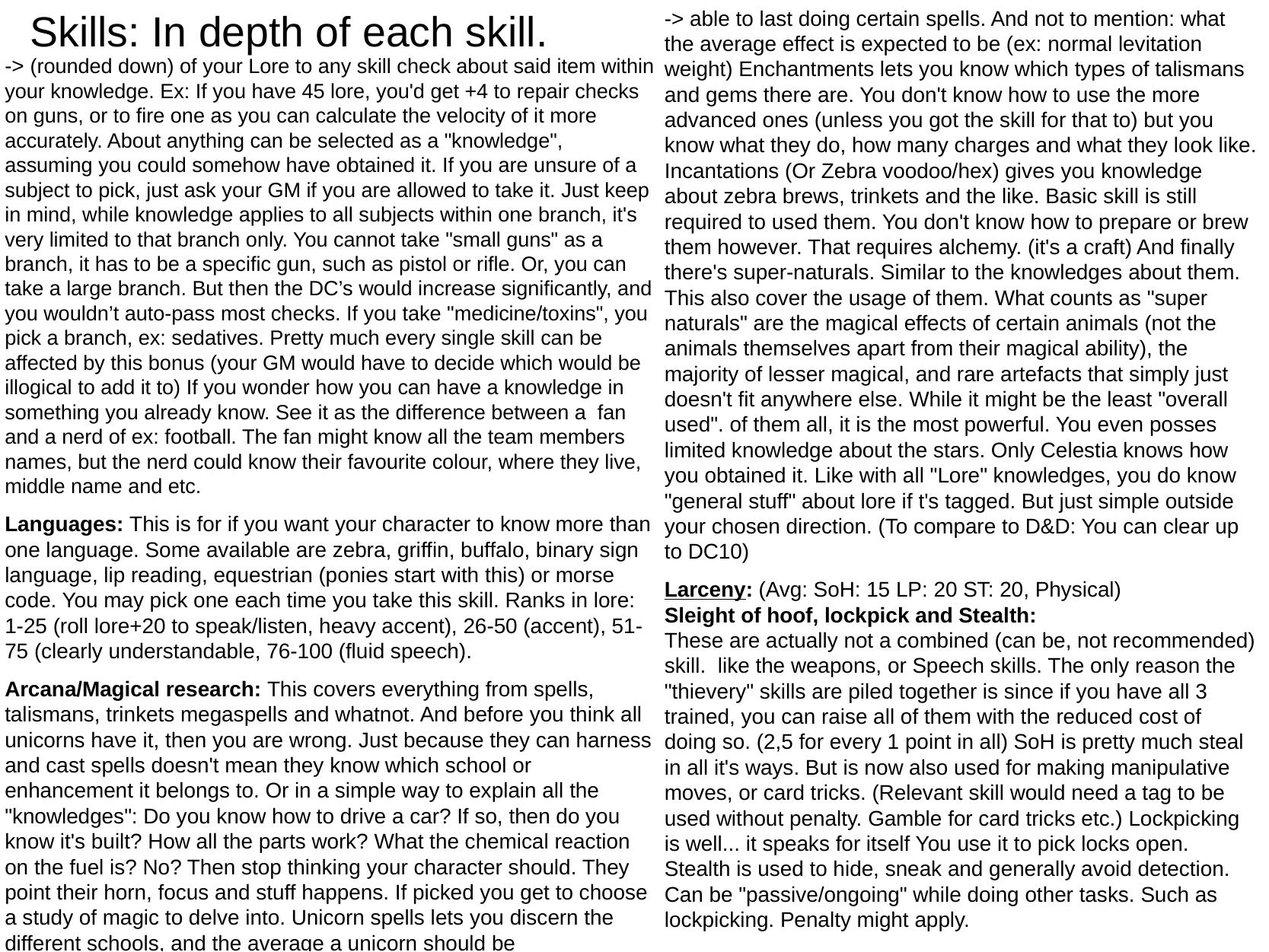

# Skills: In depth of each skill.
-> able to last doing certain spells. And not to mention: what the average effect is expected to be (ex: normal levitation weight) Enchantments lets you know which types of talismans and gems there are. You don't know how to use the more advanced ones (unless you got the skill for that to) but you know what they do, how many charges and what they look like. Incantations (Or Zebra voodoo/hex) gives you knowledge about zebra brews, trinkets and the like. Basic skill is still required to used them. You don't know how to prepare or brew them however. That requires alchemy. (it's a craft) And finally there's super-naturals. Similar to the knowledges about them. This also cover the usage of them. What counts as "super naturals" are the magical effects of certain animals (not the animals themselves apart from their magical ability), the majority of lesser magical, and rare artefacts that simply just doesn't fit anywhere else. While it might be the least "overall used". of them all, it is the most powerful. You even posses limited knowledge about the stars. Only Celestia knows how you obtained it. Like with all "Lore" knowledges, you do know "general stuff" about lore if t's tagged. But just simple outside your chosen direction. (To compare to D&D: You can clear up to DC10)

Larceny: (Avg: SoH: 15 LP: 20 ST: 20, Physical)
Sleight of hoof, lockpick and Stealth:
These are actually not a combined (can be, not recommended) skill.  like the weapons, or Speech skills. The only reason the "thievery" skills are piled together is since if you have all 3 trained, you can raise all of them with the reduced cost of doing so. (2,5 for every 1 point in all) SoH is pretty much steal in all it's ways. But is now also used for making manipulative moves, or card tricks. (Relevant skill would need a tag to be used without penalty. Gamble for card tricks etc.) Lockpicking is well... it speaks for itself You use it to pick locks open. Stealth is used to hide, sneak and generally avoid detection. Can be "passive/ongoing" while doing other tasks. Such as lockpicking. Penalty might apply.

-> (rounded down) of your Lore to any skill check about said item within your knowledge. Ex: If you have 45 lore, you'd get +4 to repair checks on guns, or to fire one as you can calculate the velocity of it more accurately. About anything can be selected as a "knowledge", assuming you could somehow have obtained it. If you are unsure of a subject to pick, just ask your GM if you are allowed to take it. Just keep in mind, while knowledge applies to all subjects within one branch, it's very limited to that branch only. You cannot take "small guns" as a branch, it has to be a specific gun, such as pistol or rifle. Or, you can take a large branch. But then the DC’s would increase significantly, and you wouldn’t auto-pass most checks. If you take "medicine/toxins", you pick a branch, ex: sedatives. Pretty much every single skill can be affected by this bonus (your GM would have to decide which would be illogical to add it to) If you wonder how you can have a knowledge in something you already know. See it as the difference between a  fan and a nerd of ex: football. The fan might know all the team members names, but the nerd could know their favourite colour, where they live, middle name and etc.

Languages: This is for if you want your character to know more than one language. Some available are zebra, griffin, buffalo, binary sign language, lip reading, equestrian (ponies start with this) or morse code. You may pick one each time you take this skill. Ranks in lore: 1-25 (roll lore+20 to speak/listen, heavy accent), 26-50 (accent), 51-75 (clearly understandable, 76-100 (fluid speech).

Arcana/Magical research: This covers everything from spells, talismans, trinkets megaspells and whatnot. And before you think all unicorns have it, then you are wrong. Just because they can harness and cast spells doesn't mean they know which school or enhancement it belongs to. Or in a simple way to explain all the "knowledges": Do you know how to drive a car? If so, then do you know it's built? How all the parts work? What the chemical reaction on the fuel is? No? Then stop thinking your character should. They point their horn, focus and stuff happens. If picked you get to choose a study of magic to delve into. Unicorn spells lets you discern the different schools, and the average a unicorn should be